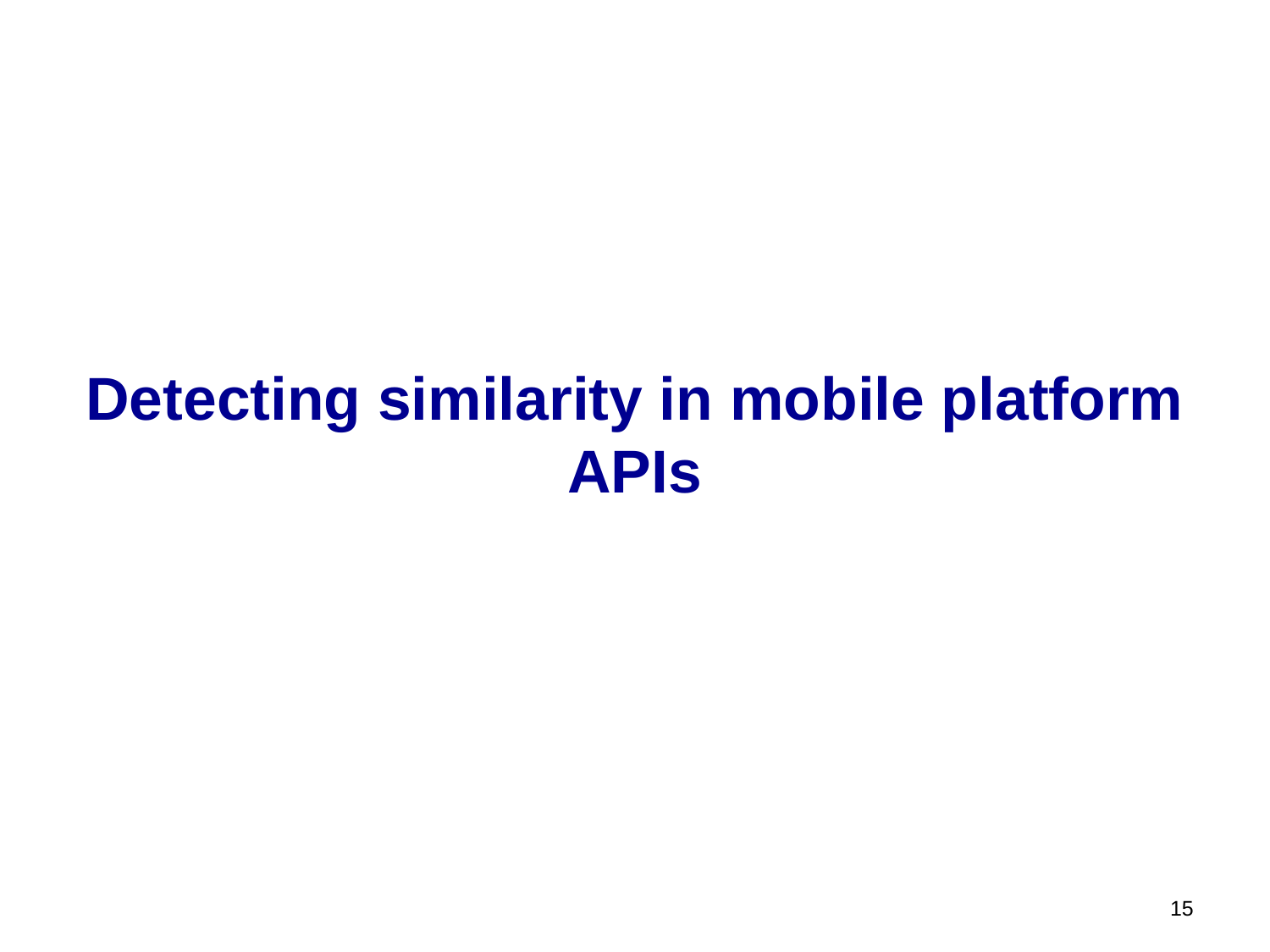

# Detecting similarity in mobile platform APIs
15